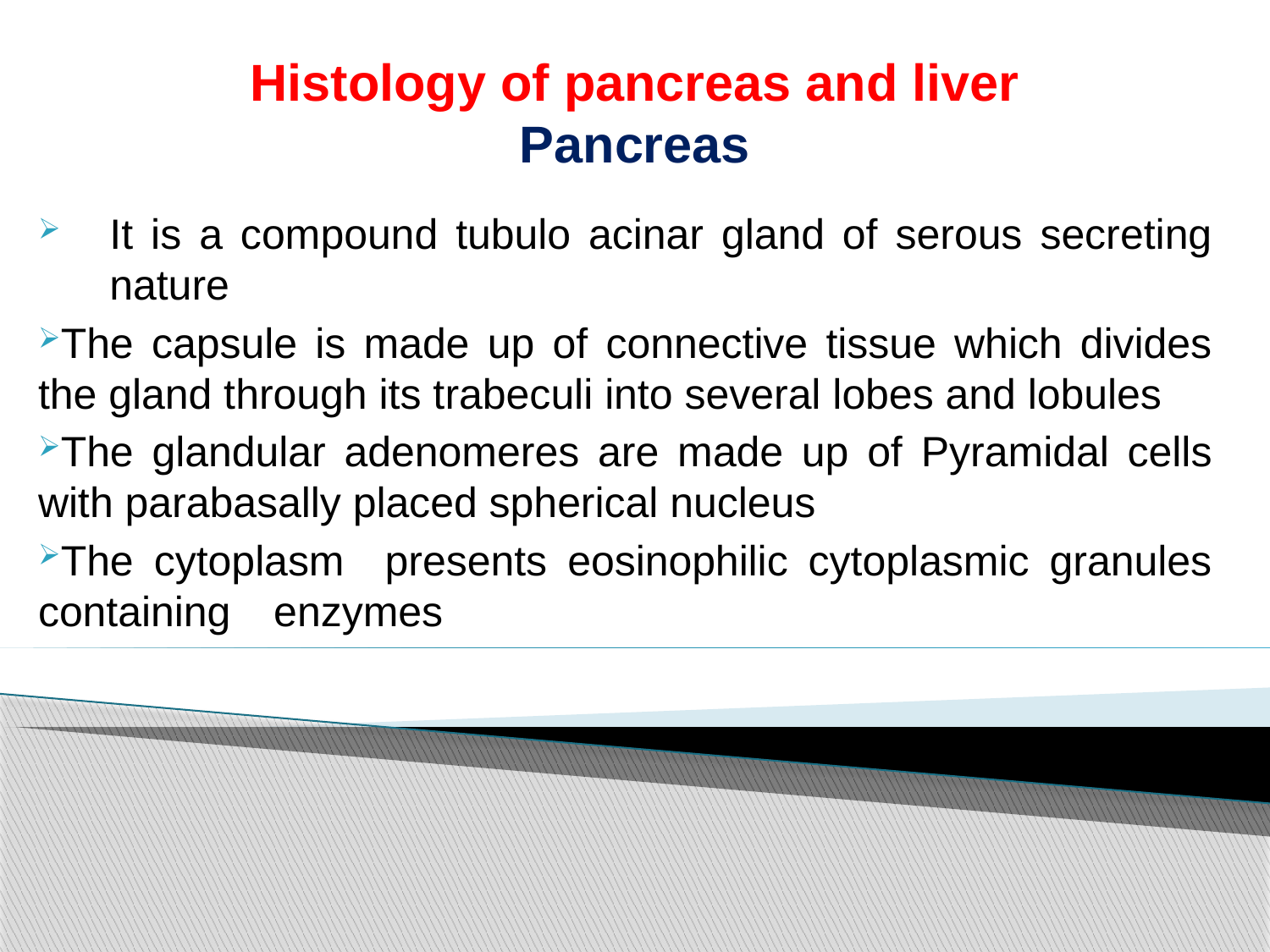

# Histology of pancreas and liver Pancreas
It is a compound tubulo acinar gland of serous secreting nature
The capsule is made up of connective tissue which divides the gland through its trabeculi into several lobes and lobules
The glandular adenomeres are made up of Pyramidal cells with parabasally placed spherical nucleus
The cytoplasm  presents eosinophilic cytoplasmic granules containing enzymes